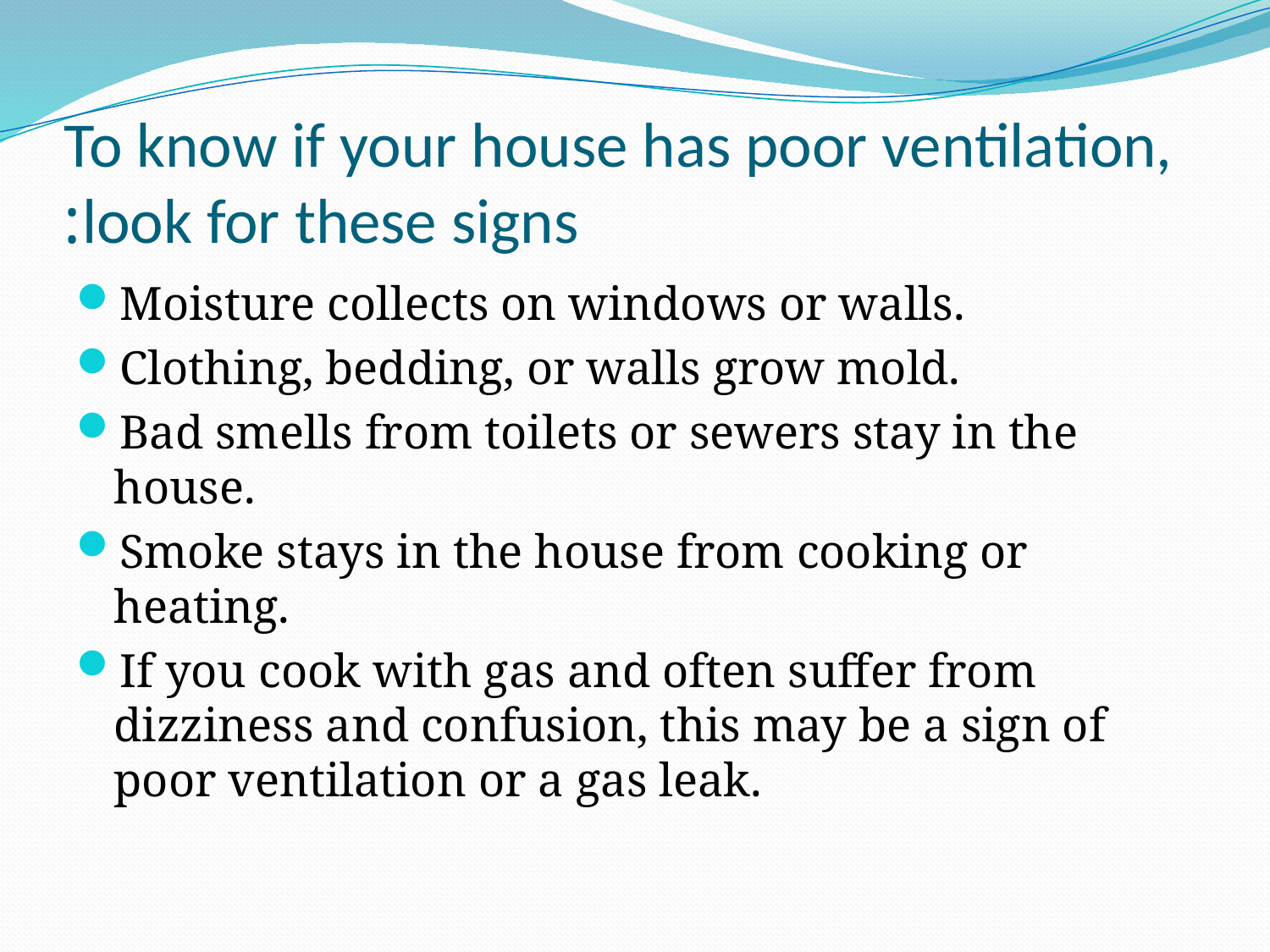

# To know if your house has poor ventilation, look for these signs:
Moisture collects on windows or walls.
Clothing, bedding, or walls grow mold.
Bad smells from toilets or sewers stay in the house.
Smoke stays in the house from cooking or heating.
If you cook with gas and often suffer from dizziness and confusion, this may be a sign of poor ventilation or a gas leak.